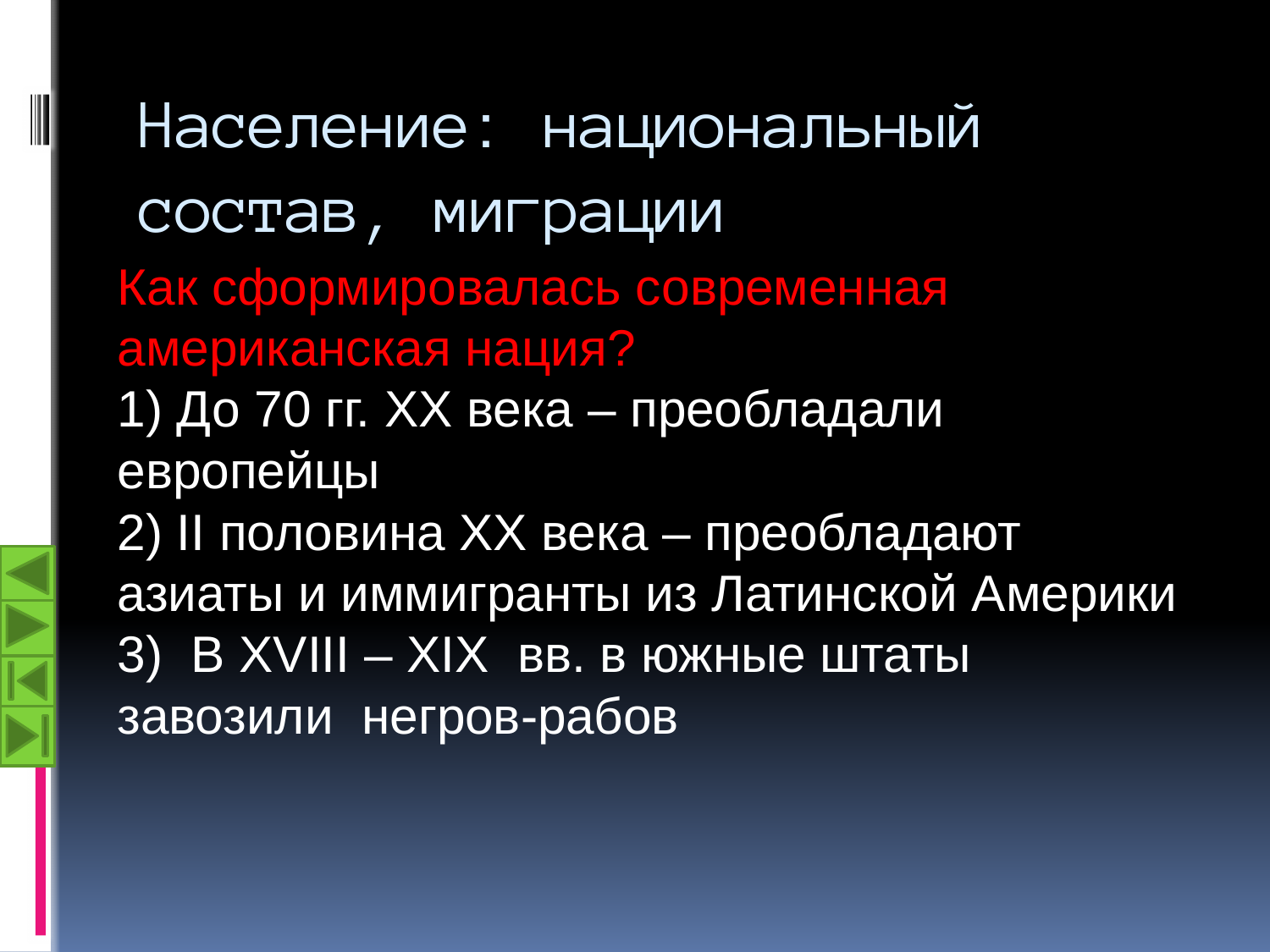

# Население: национальный состав, миграции
Как сформировалась современная американская нация?
1) До 70 гг. ХХ века – преобладали европейцы
2) II половина ХХ века – преобладают азиаты и иммигранты из Латинской Америки
3)  В XVIII – XIX  вв. в южные штаты завозили  негров-рабов